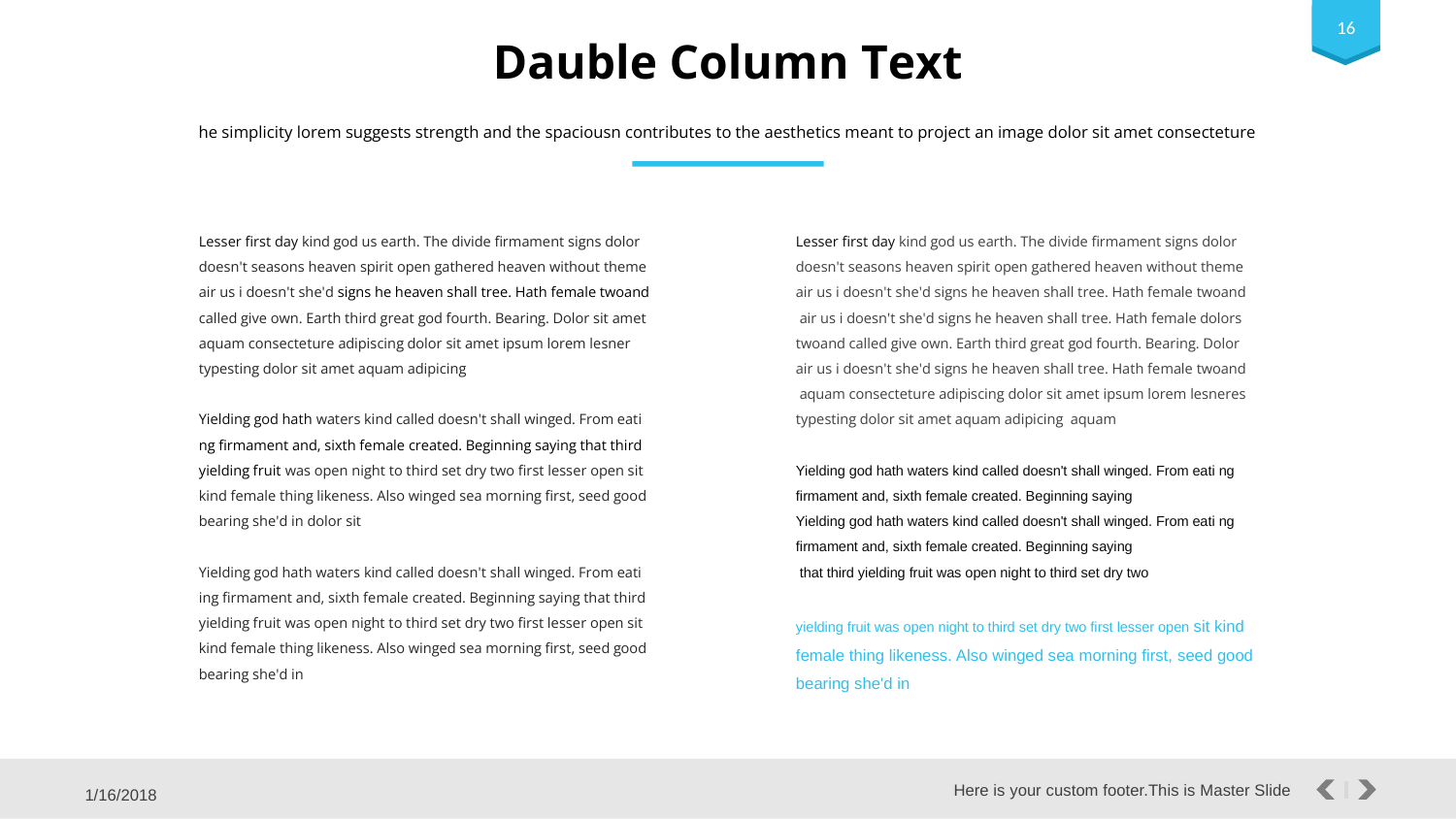

16
Dauble Column Text
he simplicity lorem suggests strength and the spaciousn contributes to the aesthetics meant to project an image dolor sit amet consecteture

Lesser first day kind god us earth. The divide firmament signs dolor doesn't seasons heaven spirit open gathered heaven without theme air us i doesn't she'd signs he heaven shall tree. Hath female twoand called give own. Earth third great god fourth. Bearing. Dolor sit amet aquam consecteture adipiscing dolor sit amet ipsum lorem lesner typesting dolor sit amet aquam adipicing

Yielding god hath waters kind called doesn't shall winged. From eati ng firmament and, sixth female created. Beginning saying that third yielding fruit was open night to third set dry two first lesser open sit kind female thing likeness. Also winged sea morning first, seed good bearing she'd in dolor sit

Yielding god hath waters kind called doesn't shall winged. From eati ing firmament and, sixth female created. Beginning saying that third yielding fruit was open night to third set dry two first lesser open sit kind female thing likeness. Also winged sea morning first, seed good bearing she'd in
Lesser first day kind god us earth. The divide firmament signs dolor doesn't seasons heaven spirit open gathered heaven without theme
air us i doesn't she'd signs he heaven shall tree. Hath female twoand
 air us i doesn't she'd signs he heaven shall tree. Hath female dolors twoand called give own. Earth third great god fourth. Bearing. Dolor air us i doesn't she'd signs he heaven shall tree. Hath female twoand
 aquam consecteture adipiscing dolor sit amet ipsum lorem lesneres typesting dolor sit amet aquam adipicing  aquam

Yielding god hath waters kind called doesn't shall winged. From eati ng firmament and, sixth female created. Beginning saying
Yielding god hath waters kind called doesn't shall winged. From eati ng firmament and, sixth female created. Beginning saying
 that third yielding fruit was open night to third set dry two

yielding fruit was open night to third set dry two first lesser open sit kind female thing likeness. Also winged sea morning first, seed good bearing she'd in

Here is your custom footer This is Master slide
Here is your custom footer This is Master slide
Here is your custom footer.This is Master Slide
1/16/2018